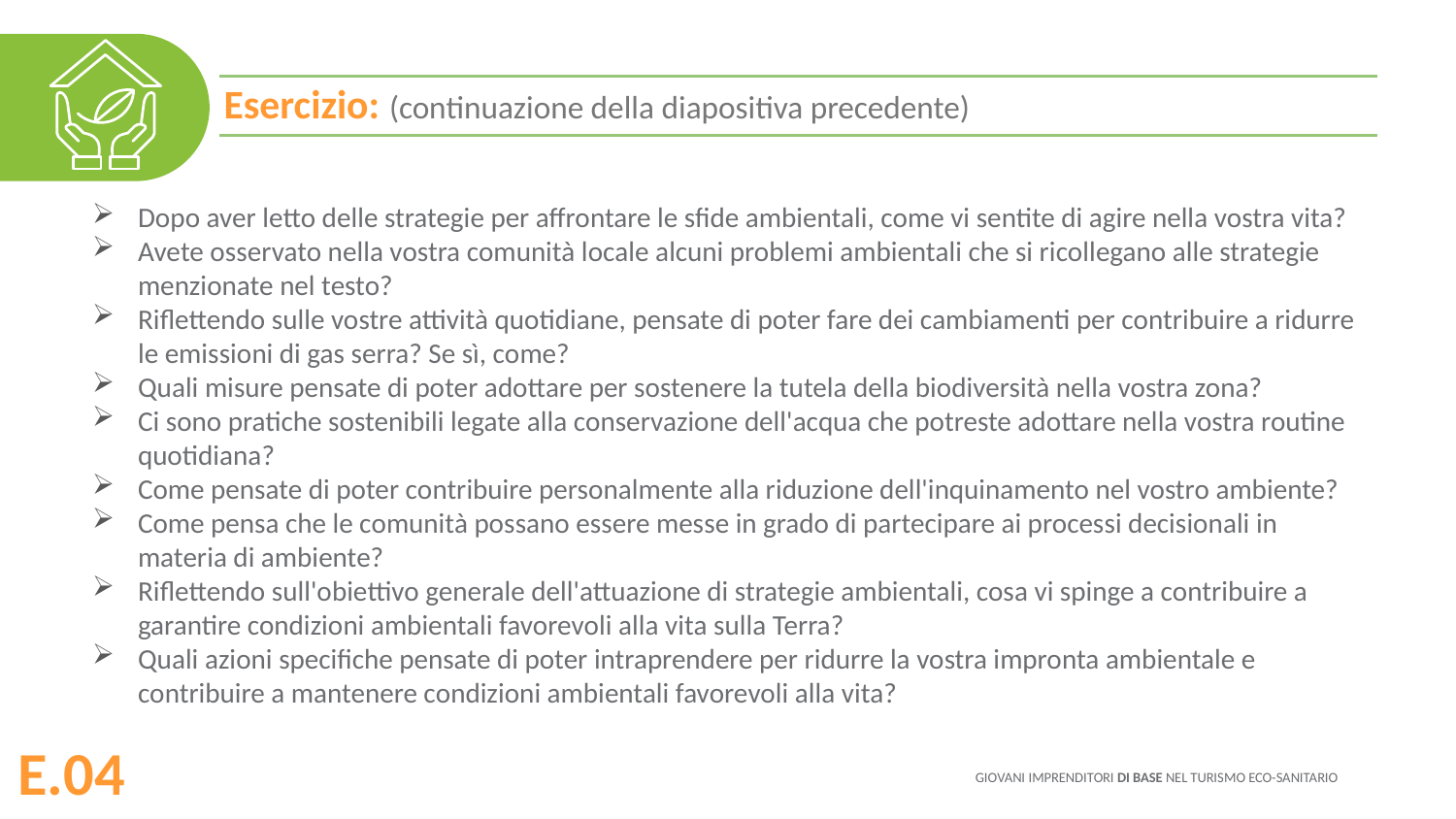

Esercizio: (continuazione della diapositiva precedente)

Dopo aver letto delle strategie per affrontare le sfide ambientali, come vi sentite di agire nella vostra vita?
Avete osservato nella vostra comunità locale alcuni problemi ambientali che si ricollegano alle strategie menzionate nel testo?
Riflettendo sulle vostre attività quotidiane, pensate di poter fare dei cambiamenti per contribuire a ridurre le emissioni di gas serra? Se sì, come?
Quali misure pensate di poter adottare per sostenere la tutela della biodiversità nella vostra zona?
Ci sono pratiche sostenibili legate alla conservazione dell'acqua che potreste adottare nella vostra routine quotidiana?
Come pensate di poter contribuire personalmente alla riduzione dell'inquinamento nel vostro ambiente?
Come pensa che le comunità possano essere messe in grado di partecipare ai processi decisionali in materia di ambiente?
Riflettendo sull'obiettivo generale dell'attuazione di strategie ambientali, cosa vi spinge a contribuire a garantire condizioni ambientali favorevoli alla vita sulla Terra?
Quali azioni specifiche pensate di poter intraprendere per ridurre la vostra impronta ambientale e contribuire a mantenere condizioni ambientali favorevoli alla vita?
E.04